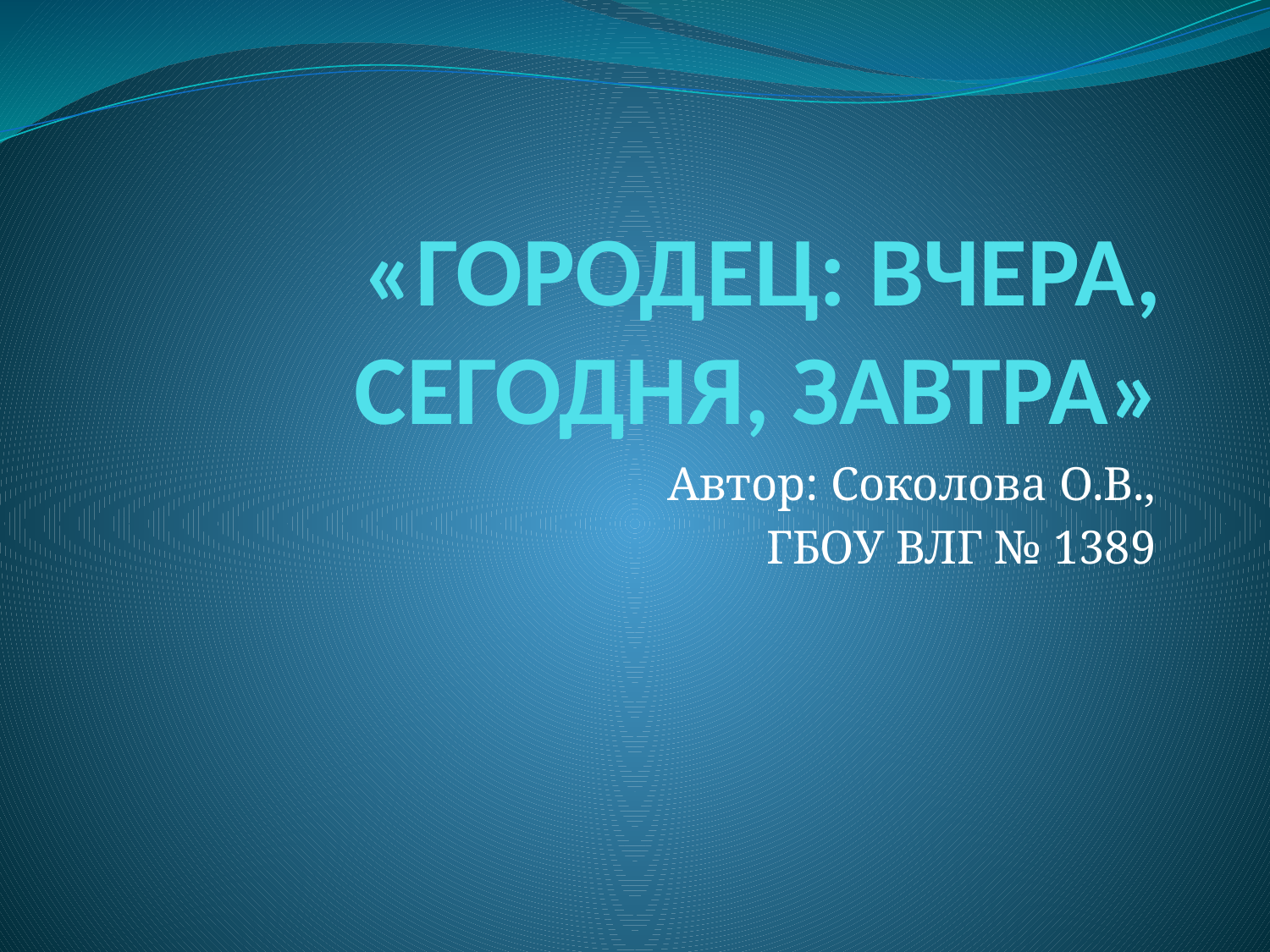

# «ГОРОДЕЦ: ВЧЕРА, СЕГОДНЯ, ЗАВТРА»
Автор: Соколова О.В.,
 ГБОУ ВЛГ № 1389